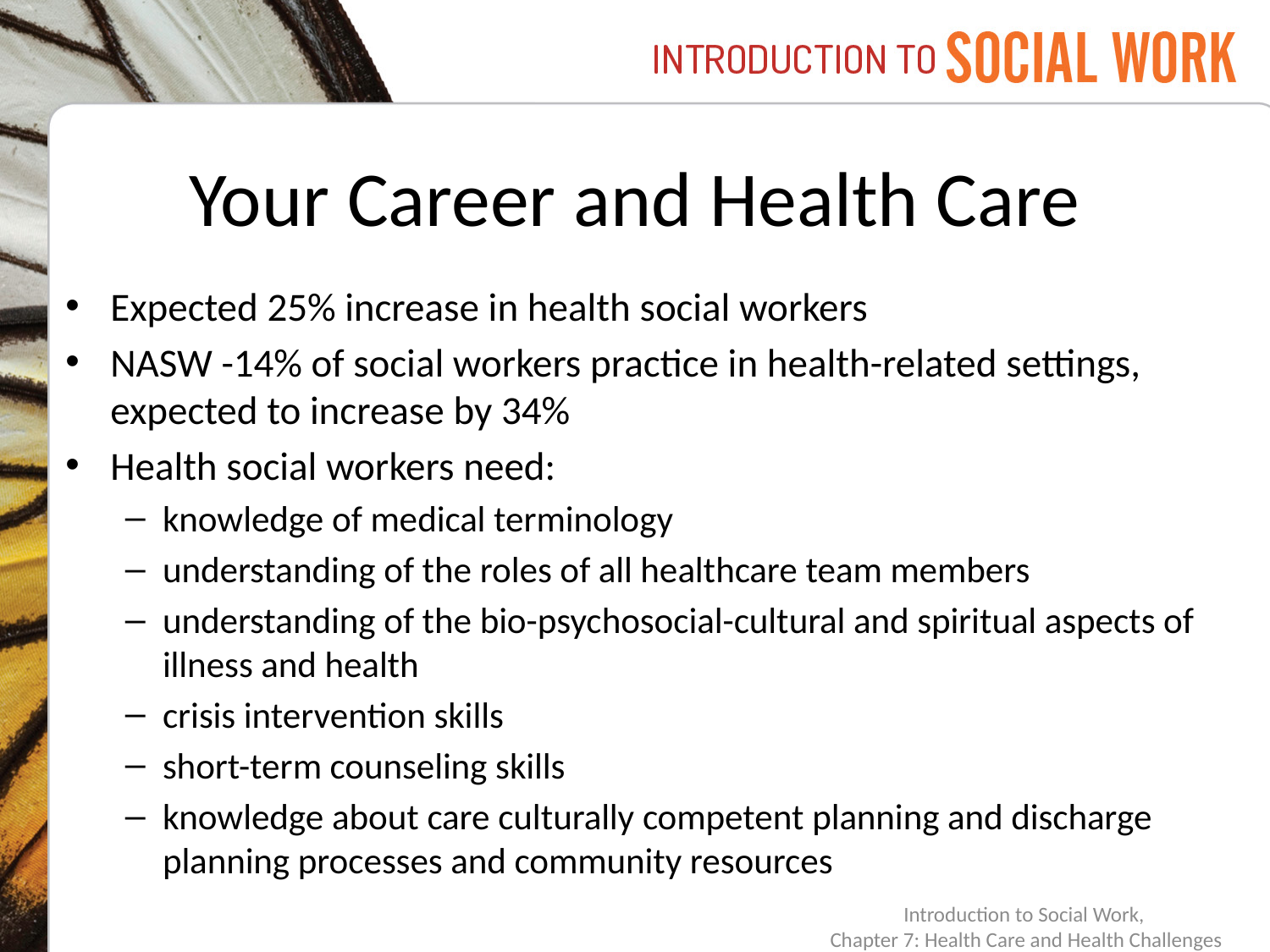

# Your Career and Health Care
Expected 25% increase in health social workers
NASW -14% of social workers practice in health-related settings, expected to increase by 34%
Health social workers need:
knowledge of medical terminology
understanding of the roles of all healthcare team members
understanding of the bio-psychosocial-cultural and spiritual aspects of illness and health
crisis intervention skills
short-term counseling skills
knowledge about care culturally competent planning and discharge planning processes and community resources

Introduction to Social Work,
Chapter 7: Health Care and Health Challenges